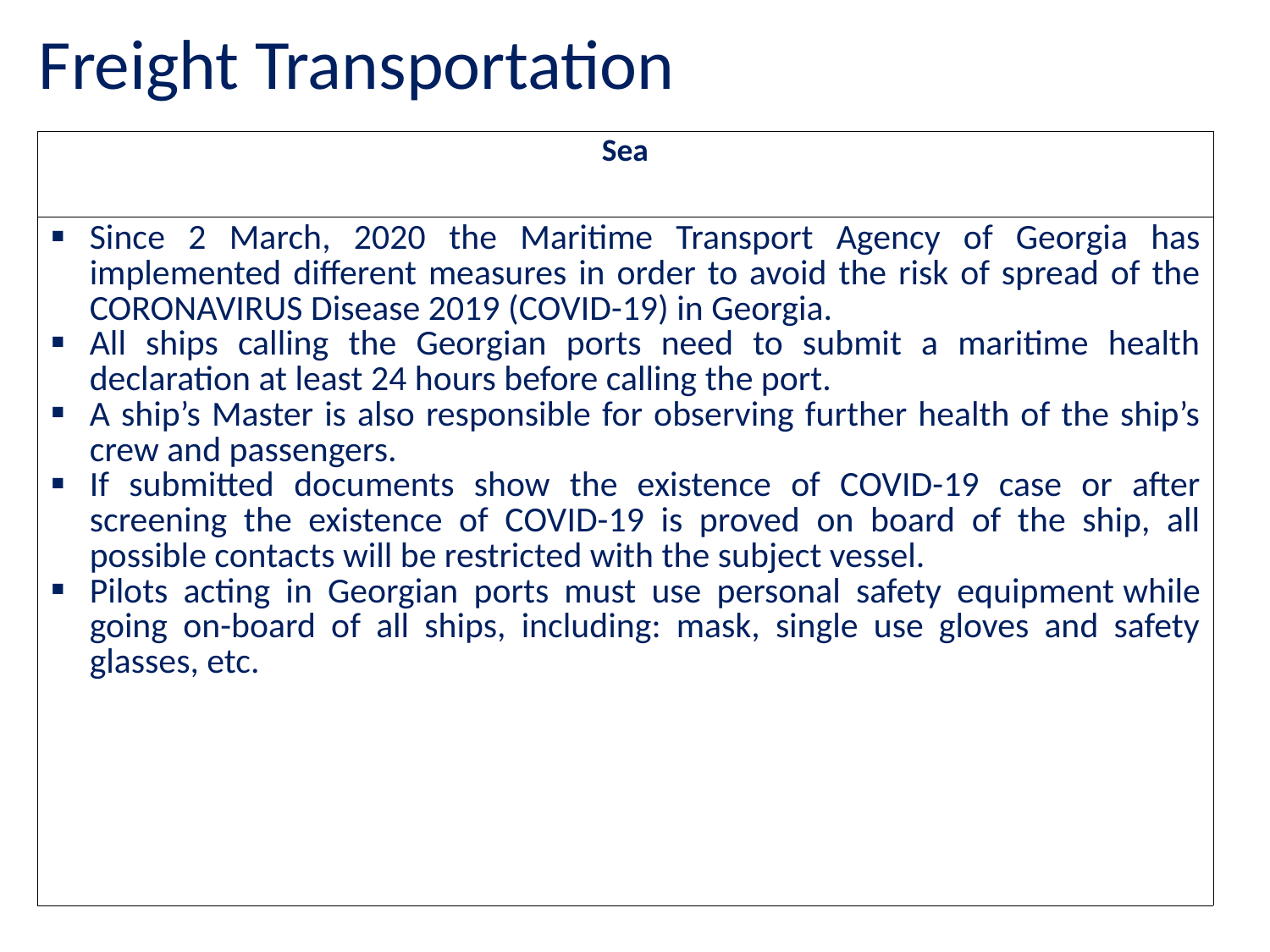

# Freight Transportation
| Sea |
| --- |
| Since 2 March, 2020 the Maritime Transport Agency of Georgia has implemented different measures in order to avoid the risk of spread of the CORONAVIRUS Disease 2019 (COVID-19) in Georgia. All ships calling the Georgian ports need to submit a maritime health declaration at least 24 hours before calling the port. A ship’s Master is also responsible for observing further health of the ship’s crew and passengers. If submitted documents show the existence of COVID-19 case or after screening the existence of COVID-19 is proved on board of the ship, all possible contacts will be restricted with the subject vessel. Pilots acting in Georgian ports must use personal safety equipment while going on-board of all ships, including: mask, single use gloves and safety glasses, etc. |